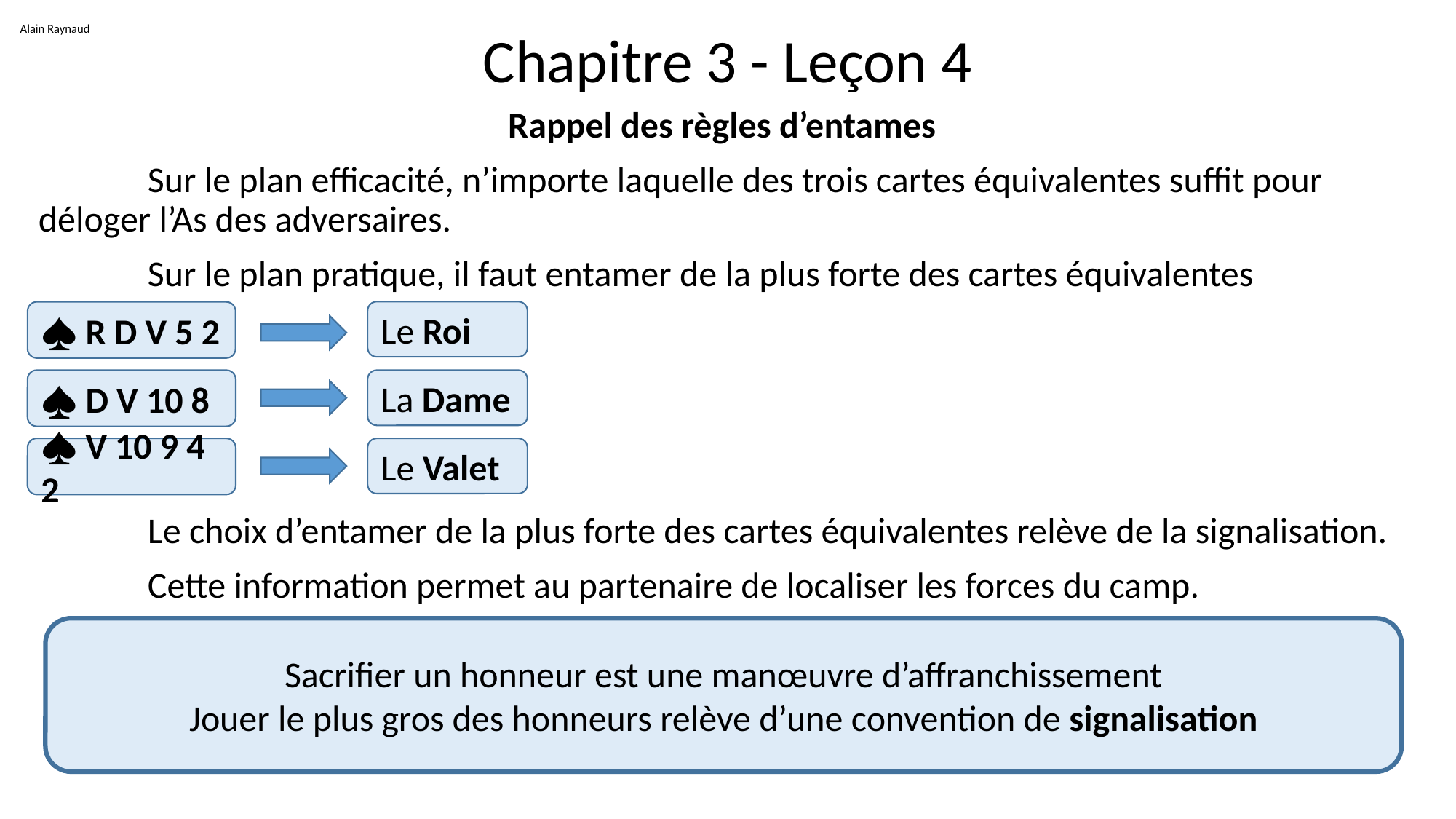

Alain Raynaud
# Chapitre 3 - Leçon 4
Rappel des règles d’entames
	Sur le plan efficacité, n’importe laquelle des trois cartes équivalentes suffit pour déloger l’As des adversaires.
	Sur le plan pratique, il faut entamer de la plus forte des cartes équivalentes

	Le choix d’entamer de la plus forte des cartes équivalentes relève de la signalisation.
	Cette information permet au partenaire de localiser les forces du camp.
Le Roi
♠ R D V 5 2

♠ D V 10 8
La Dame

♠ V 10 9 4 2
Le Valet

Sacrifier un honneur est une manœuvre d’affranchissement
Jouer le plus gros des honneurs relève d’une convention de signalisation